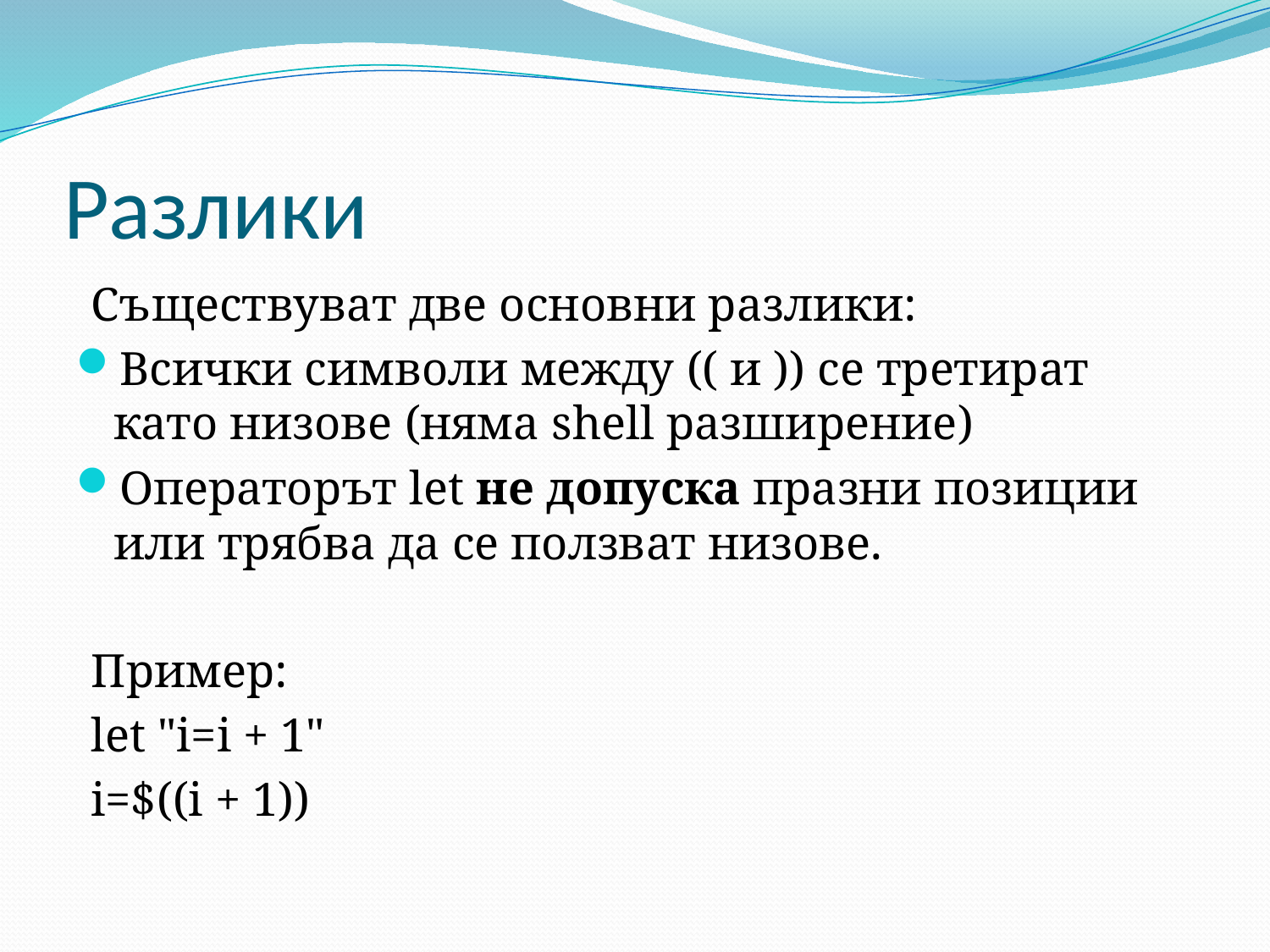

# Разлики
Съществуват две основни разлики:
Всички символи между (( и )) се третират като низове (няма shell разширение)
Операторът let не допуска празни позиции или трябва да се ползват низове.

Пример:
let "i=i + 1"
i=$((i + 1))